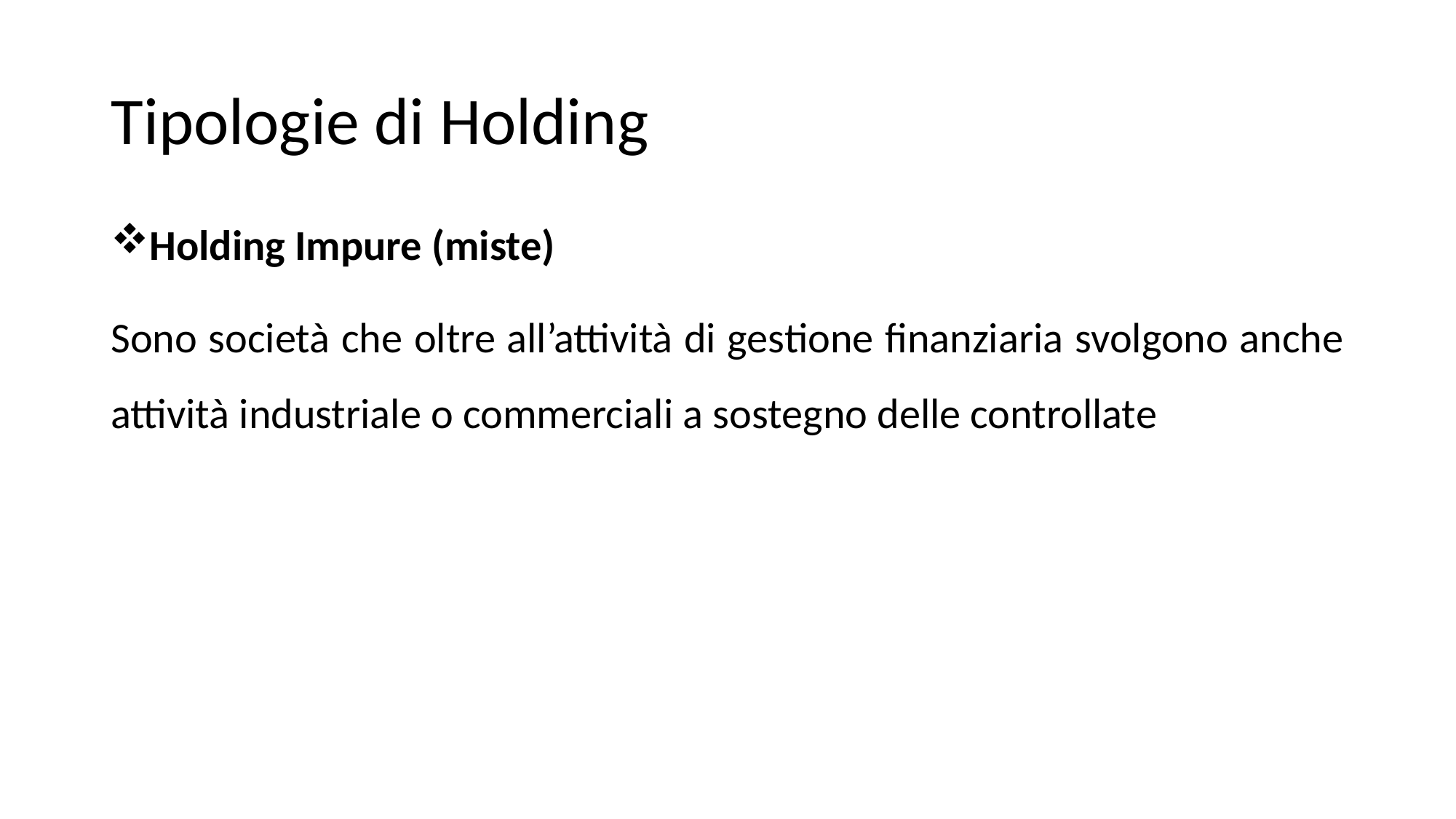

# Tipologie di Holding
Holding Impure (miste)
Sono società che oltre all’attività di gestione finanziaria svolgono anche attività industriale o commerciali a sostegno delle controllate